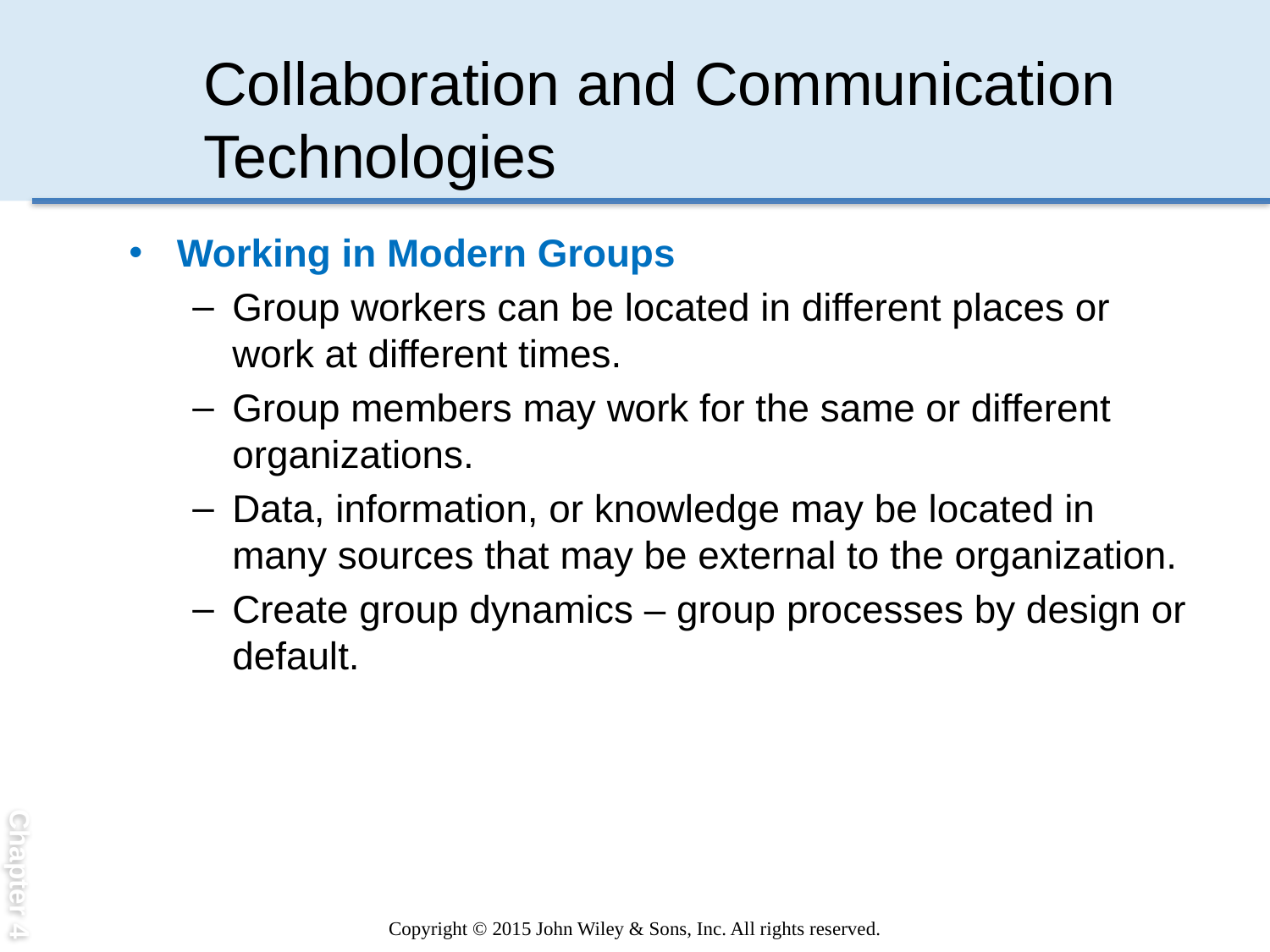

Chapter 4
# Collaboration and Communication Technologies
Working in Modern Groups
Group workers can be located in different places or work at different times.
Group members may work for the same or different organizations.
Data, information, or knowledge may be located in many sources that may be external to the organization.
Create group dynamics – group processes by design or default.